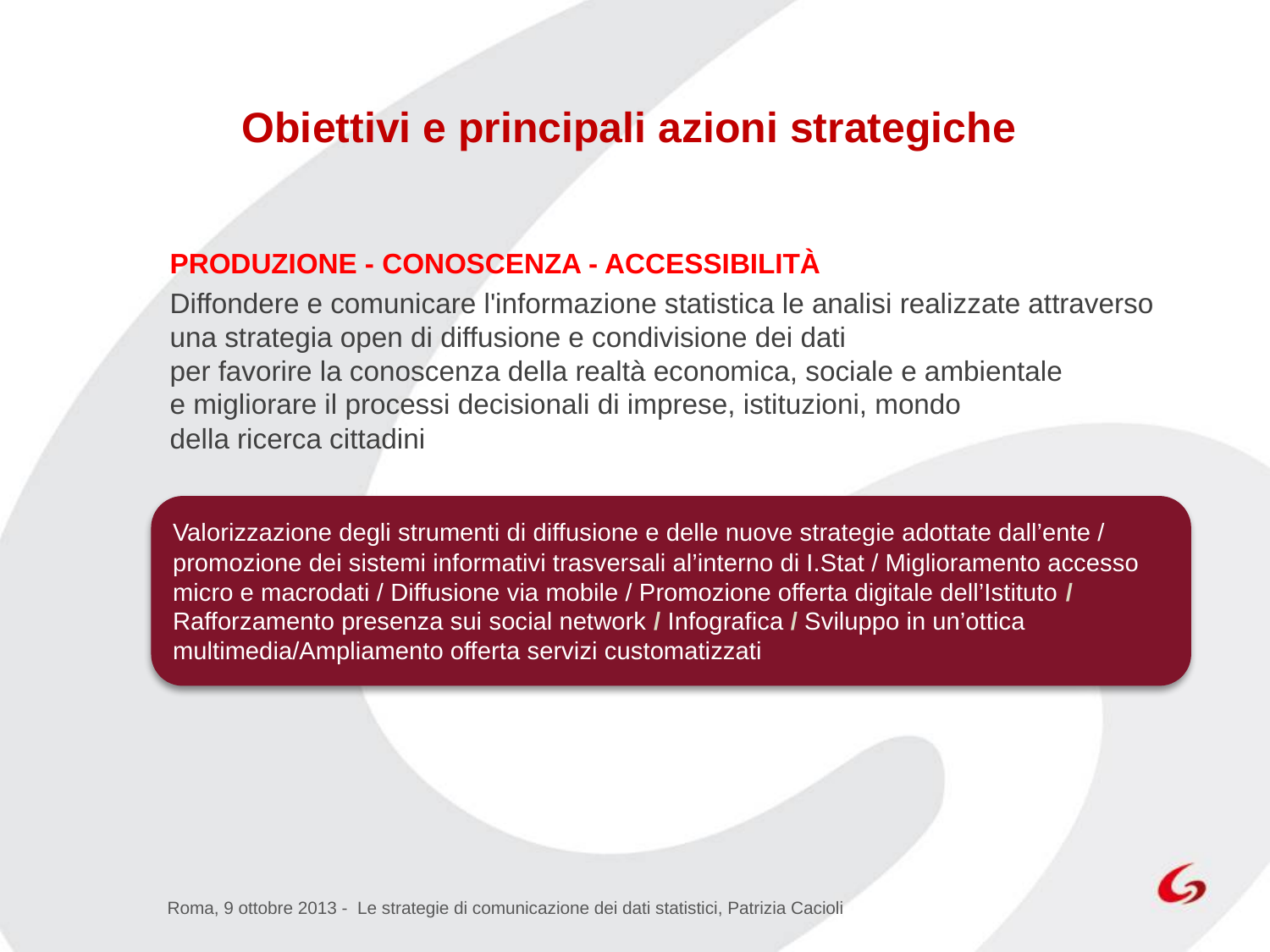

Obiettivi e principali azioni strategiche
PRODUZIONE - CONOSCENZA - ACCESSIBILITÀ
Diffondere e comunicare l'informazione statistica le analisi realizzate attraverso una strategia open di diffusione e condivisione dei dati
per favorire la conoscenza della realtà economica, sociale e ambientale
e migliorare il processi decisionali di imprese, istituzioni, mondo
della ricerca cittadini

Valorizzazione degli strumenti di diffusione e delle nuove strategie adottate dall’ente / promozione dei sistemi informativi trasversali al’interno di I.Stat / Miglioramento accesso micro e macrodati / Diffusione via mobile / Promozione offerta digitale dell’Istituto / Rafforzamento presenza sui social network / Infografica / Sviluppo in un’ottica multimedia/Ampliamento offerta servizi customatizzati
Roma, 9 ottobre 2013 -  Le strategie di comunicazione dei dati statistici, Patrizia Cacioli